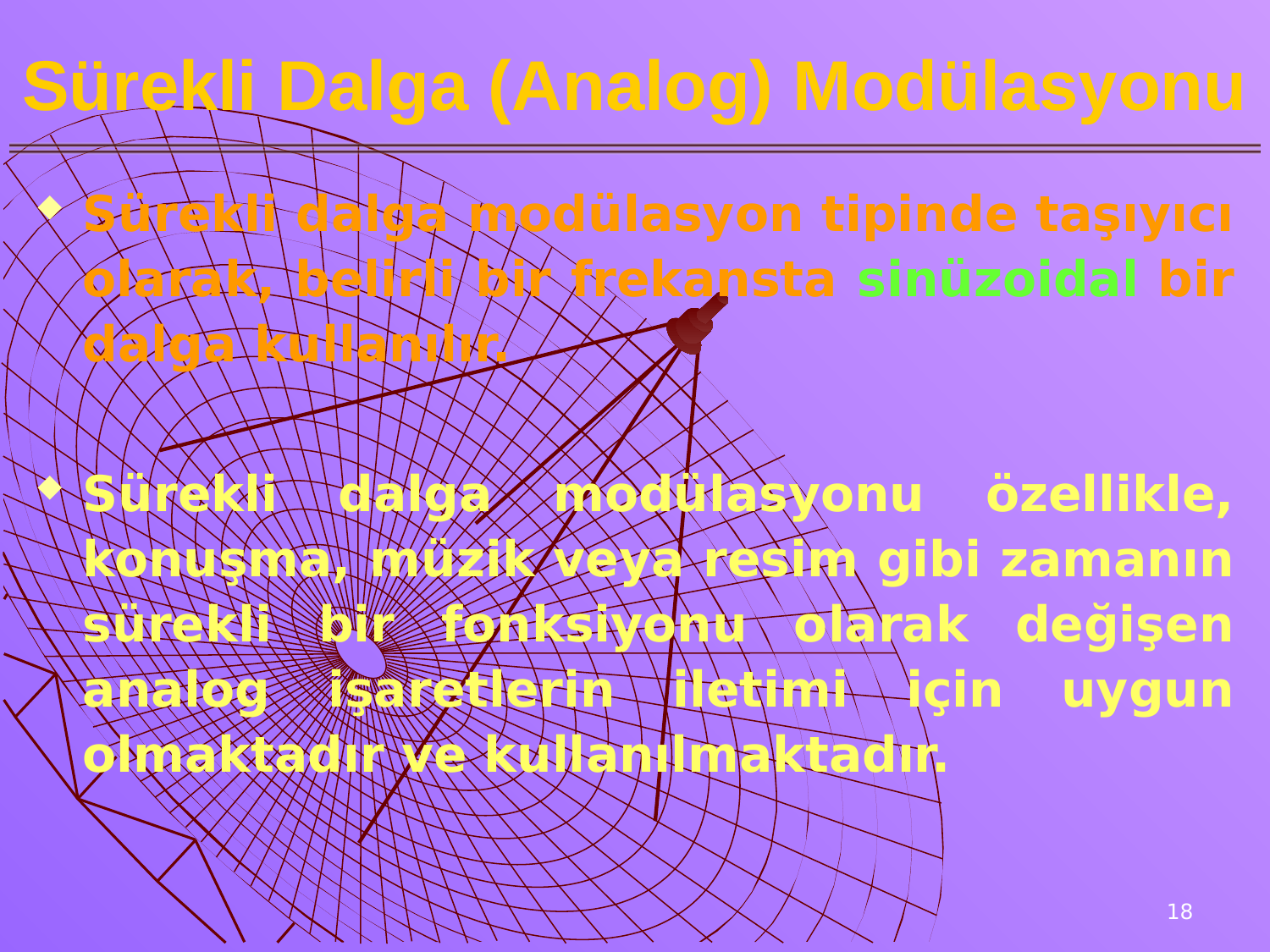

# Sürekli Dalga (Analog) Modülasyonu
Sürekli dalga modülasyon tipinde taşıyıcı olarak, belirli bir frekansta sinüzoidal bir dalga kullanılır.

Sürekli dalga modülasyonu özellikle, konuşma, müzik veya resim gibi zamanın sürekli bir fonksiyonu olarak değişen analog işaretlerin iletimi için uygun olmaktadır ve kullanılmaktadır.
18